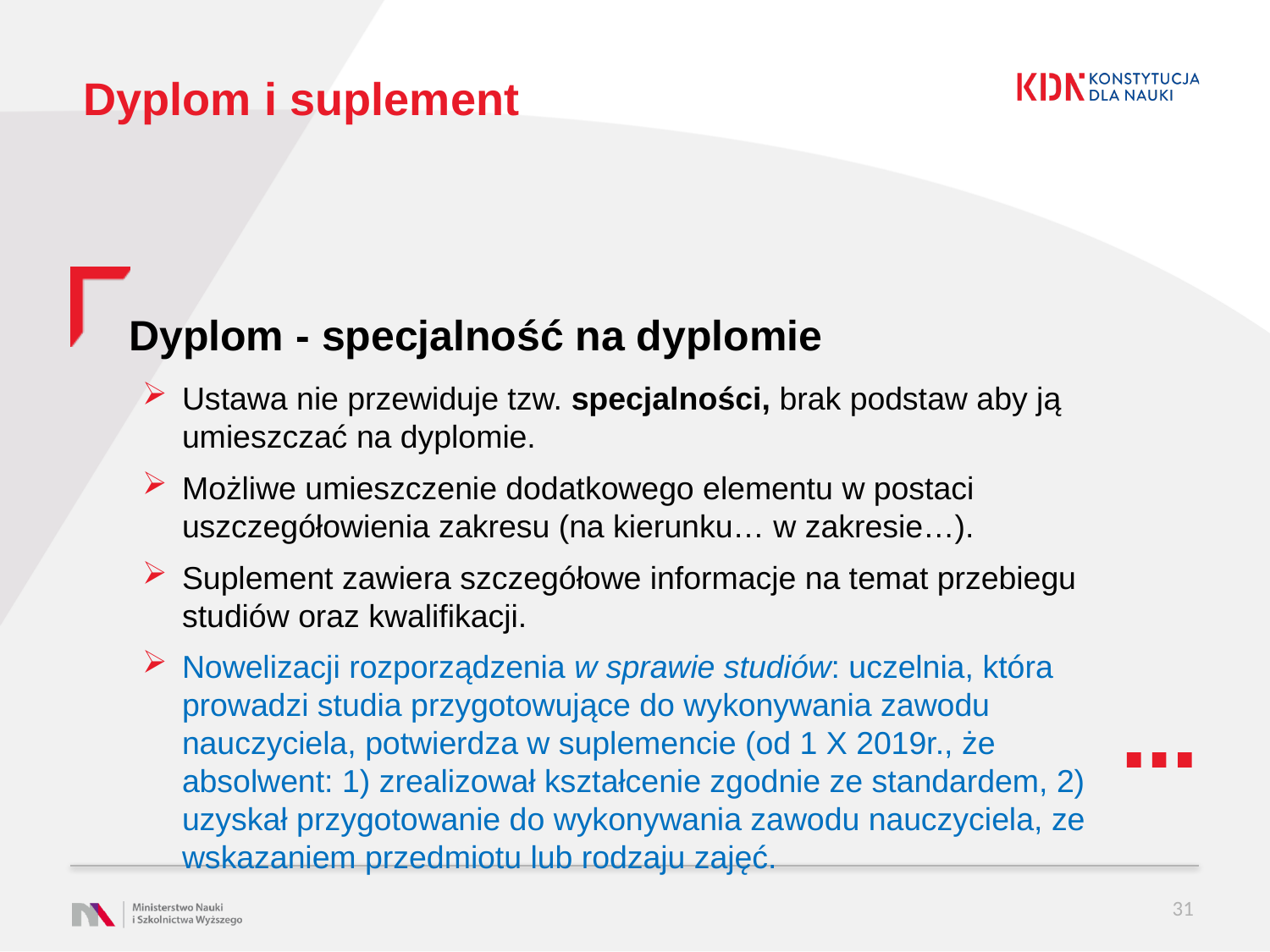

# Dyplom i suplement
Dyplom - specjalność na dyplomie
Ustawa nie przewiduje tzw. specjalności, brak podstaw aby ją umieszczać na dyplomie.
Możliwe umieszczenie dodatkowego elementu w postaci uszczegółowienia zakresu (na kierunku… w zakresie…).
Suplement zawiera szczegółowe informacje na temat przebiegu studiów oraz kwalifikacji.
Nowelizacji rozporządzenia w sprawie studiów: uczelnia, która prowadzi studia przygotowujące do wykonywania zawodu nauczyciela, potwierdza w suplemencie (od 1 X 2019r., że absolwent: 1) zrealizował kształcenie zgodnie ze standardem, 2) uzyskał przygotowanie do wykonywania zawodu nauczyciela, ze wskazaniem przedmiotu lub rodzaju zajęć.

31